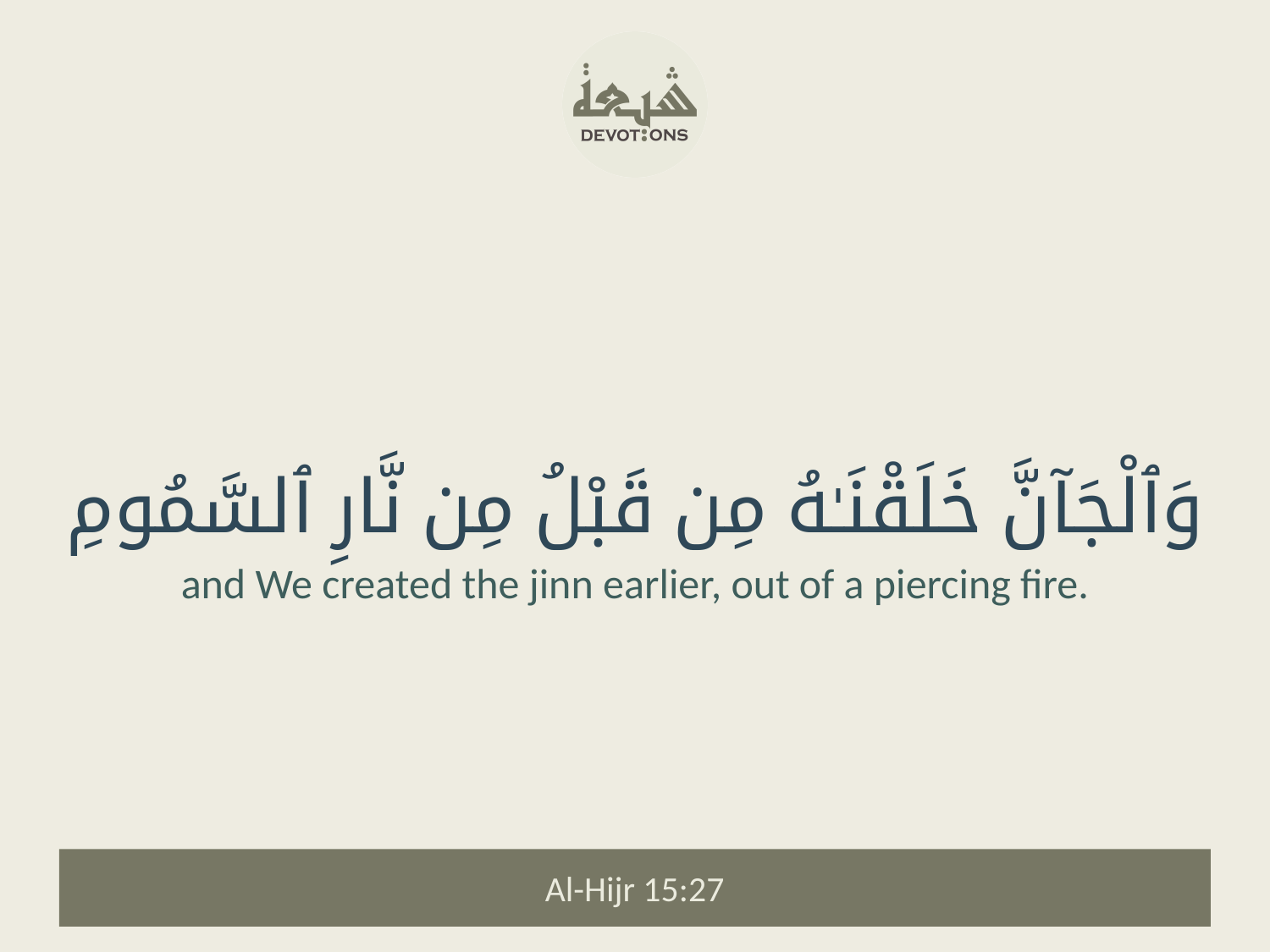

وَٱلْجَآنَّ خَلَقْنَـٰهُ مِن قَبْلُ مِن نَّارِ ٱلسَّمُومِ
and We created the jinn earlier, out of a piercing fire.
Al-Hijr 15:27